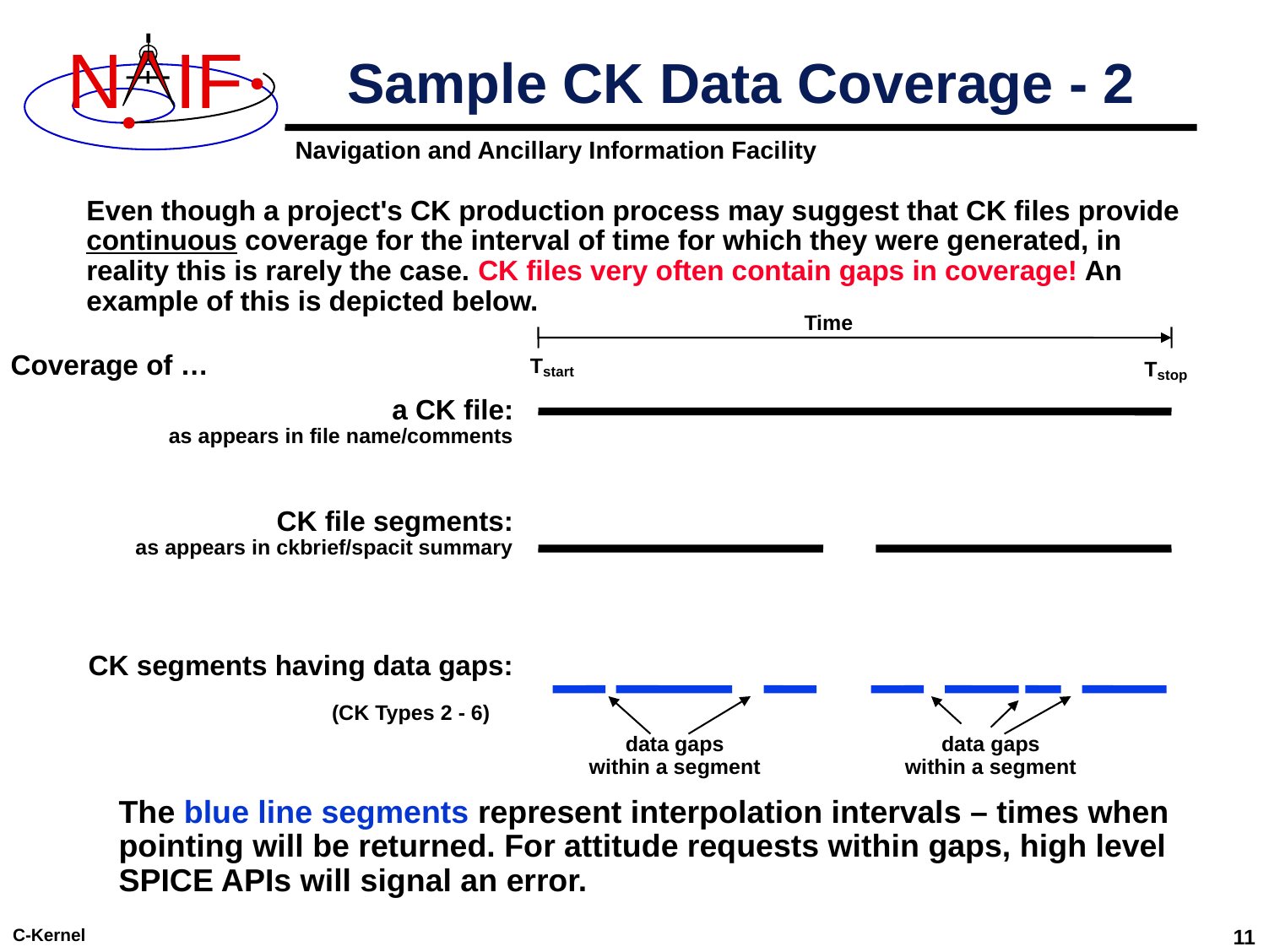

# Sample CK Data Coverage - 2
Even though a project's CK production process may suggest that CK files provide continuous coverage for the interval of time for which they were generated, in reality this is rarely the case. CK files very often contain gaps in coverage! An example of this is depicted below.
Time

Coverage of …
a CK file:
as appears in file name/comments

CK file segments:
as appears in ckbrief/spacit summary

CK segments having data gaps:

Tstart
Tstop

(CK Types 2 - 6)
data gaps
within a segment
data gaps
within a segment
The blue line segments represent interpolation intervals – times when pointing will be returned. For attitude requests within gaps, high level SPICE APIs will signal an error.
C-Kernel
11